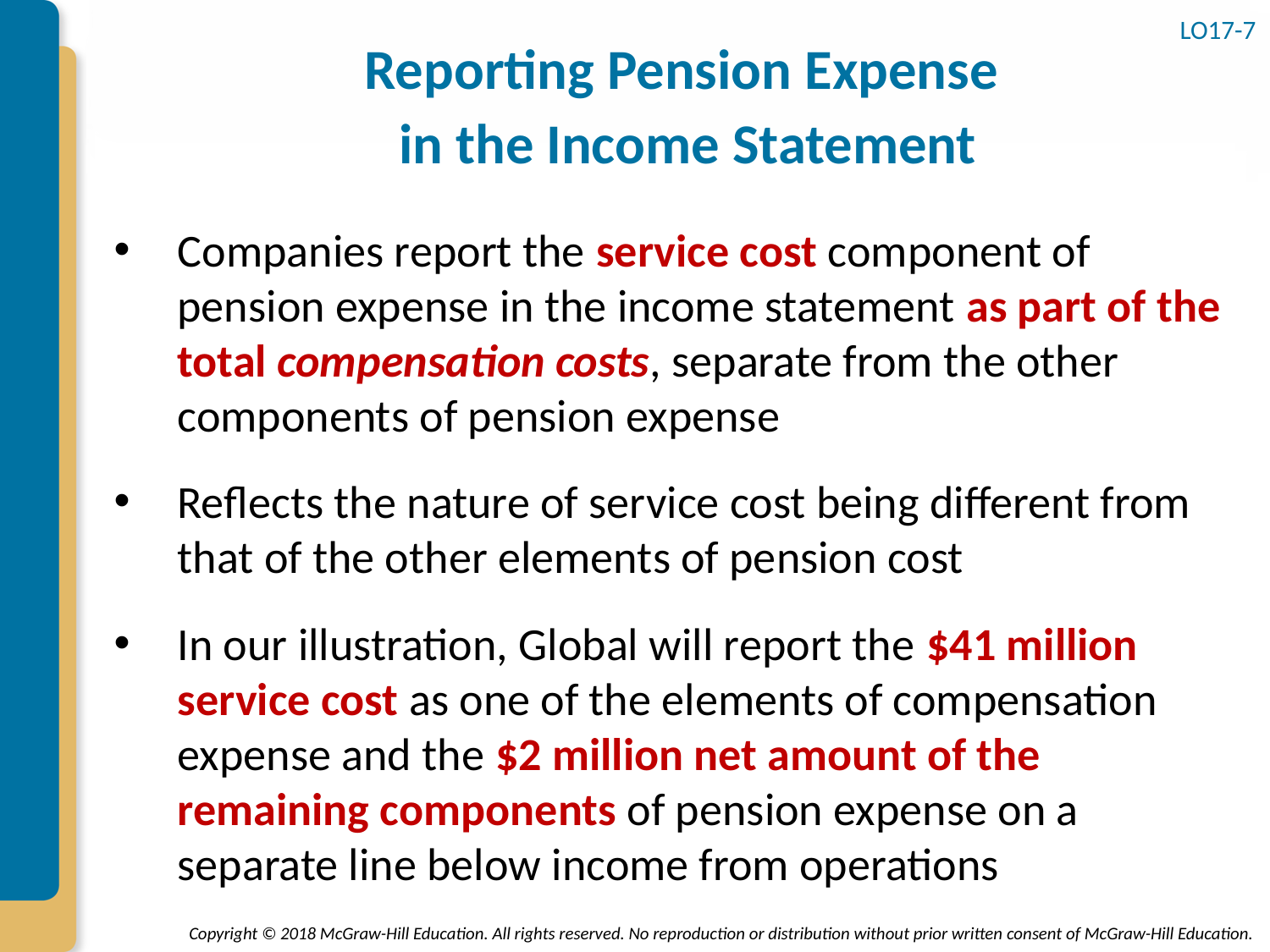

# Reporting Pension Expense in the Income Statement
LO17-7

Companies report the service cost component of pension expense in the income statement as part of the total compensation costs, separate from the other components of pension expense
Reflects the nature of service cost being different from that of the other elements of pension cost
In our illustration, Global will report the $41 million service cost as one of the elements of compensation expense and the $2 million net amount of the remaining components of pension expense on a separate line below income from operations